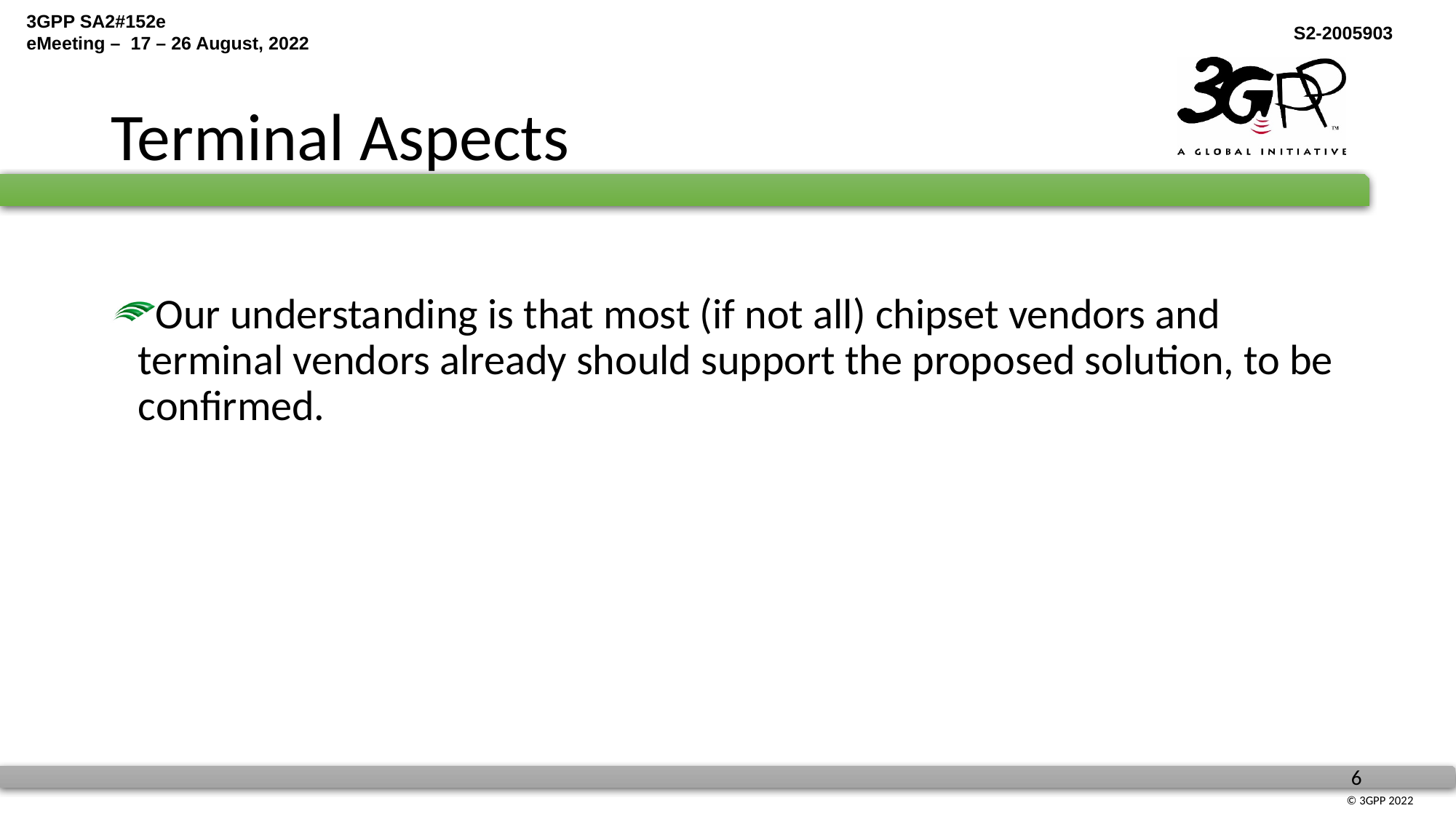

# Terminal Aspects
Our understanding is that most (if not all) chipset vendors and terminal vendors already should support the proposed solution, to be confirmed.